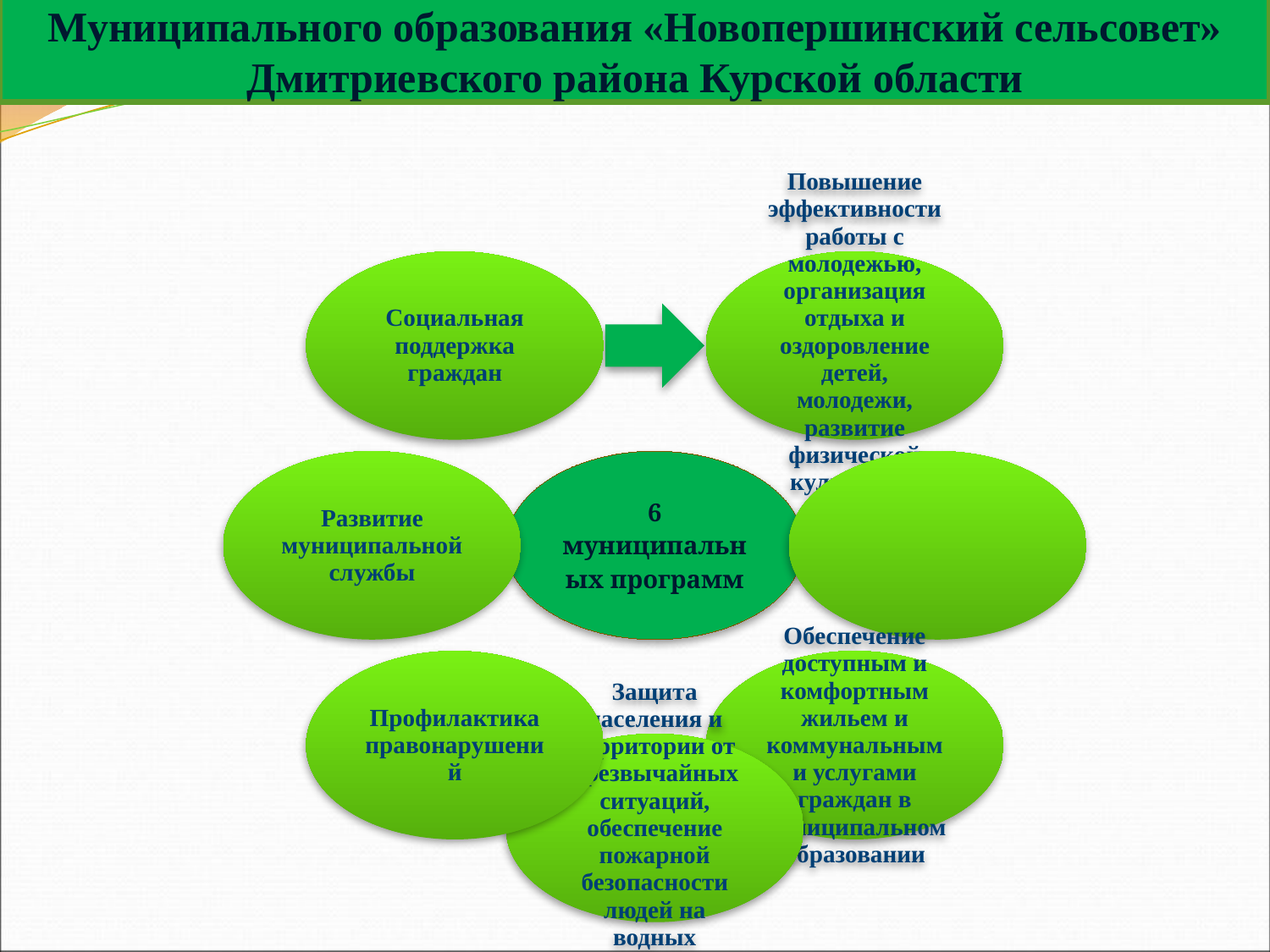

Программно-целевое планирование
Муниципального образования «Новопершинский сельсовет» Дмитриевского района Курской области

Создание единой системы муниципальных программ
6 муниципальных программ
Повышение эффективности работы с молодежью, организация отдыха и оздоровление детей, молодежи, развитие физической культуры и спорта
Социальная поддержка граждан
Развитие муниципальной службы
Профилактика правонарушений
Обеспечение доступным и комфортным жильем и коммунальными услугами граждан в муниципальном образовании